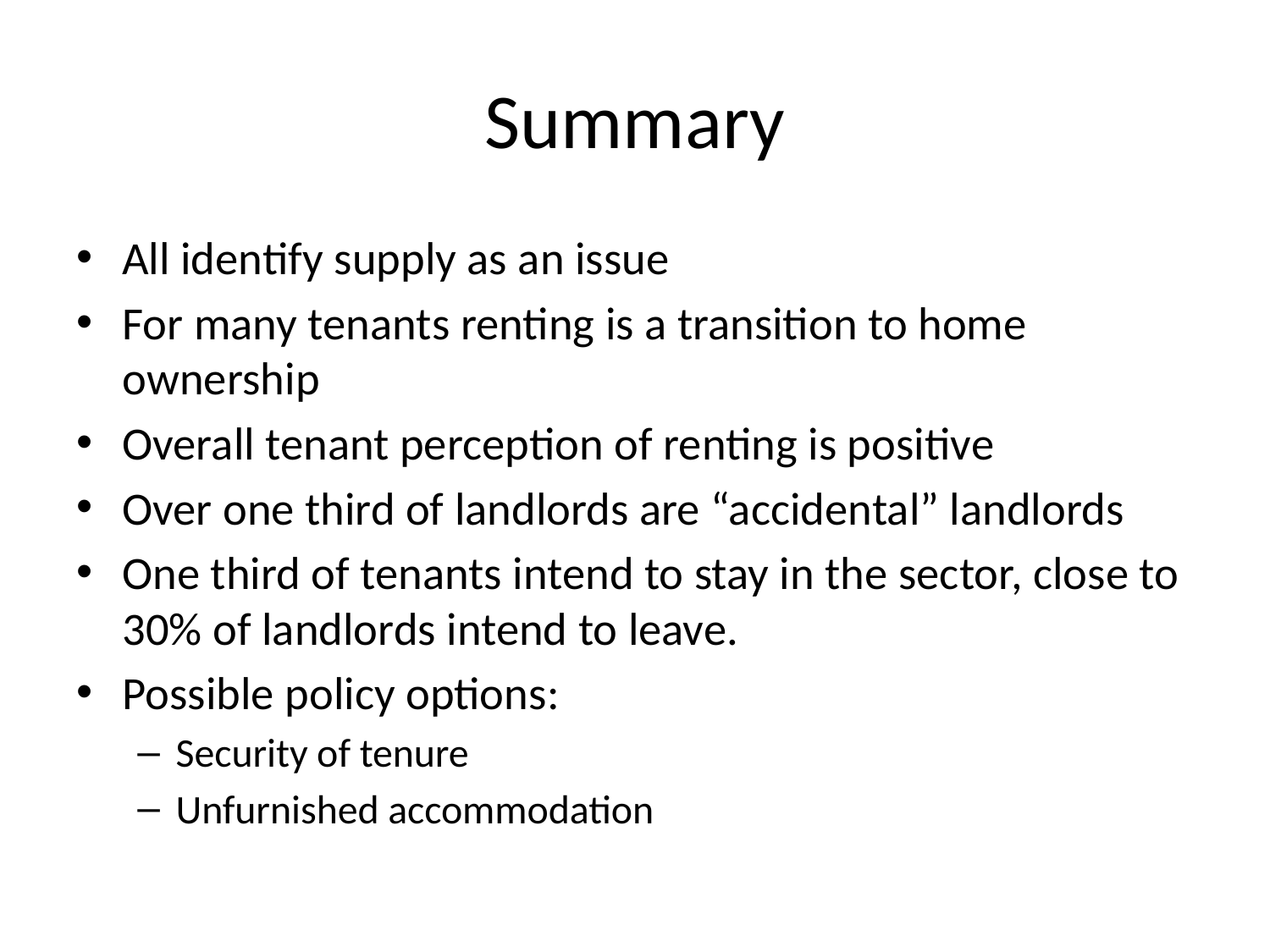

# Summary
All identify supply as an issue
For many tenants renting is a transition to home ownership
Overall tenant perception of renting is positive
Over one third of landlords are “accidental” landlords
One third of tenants intend to stay in the sector, close to 30% of landlords intend to leave.
Possible policy options:
Security of tenure
Unfurnished accommodation